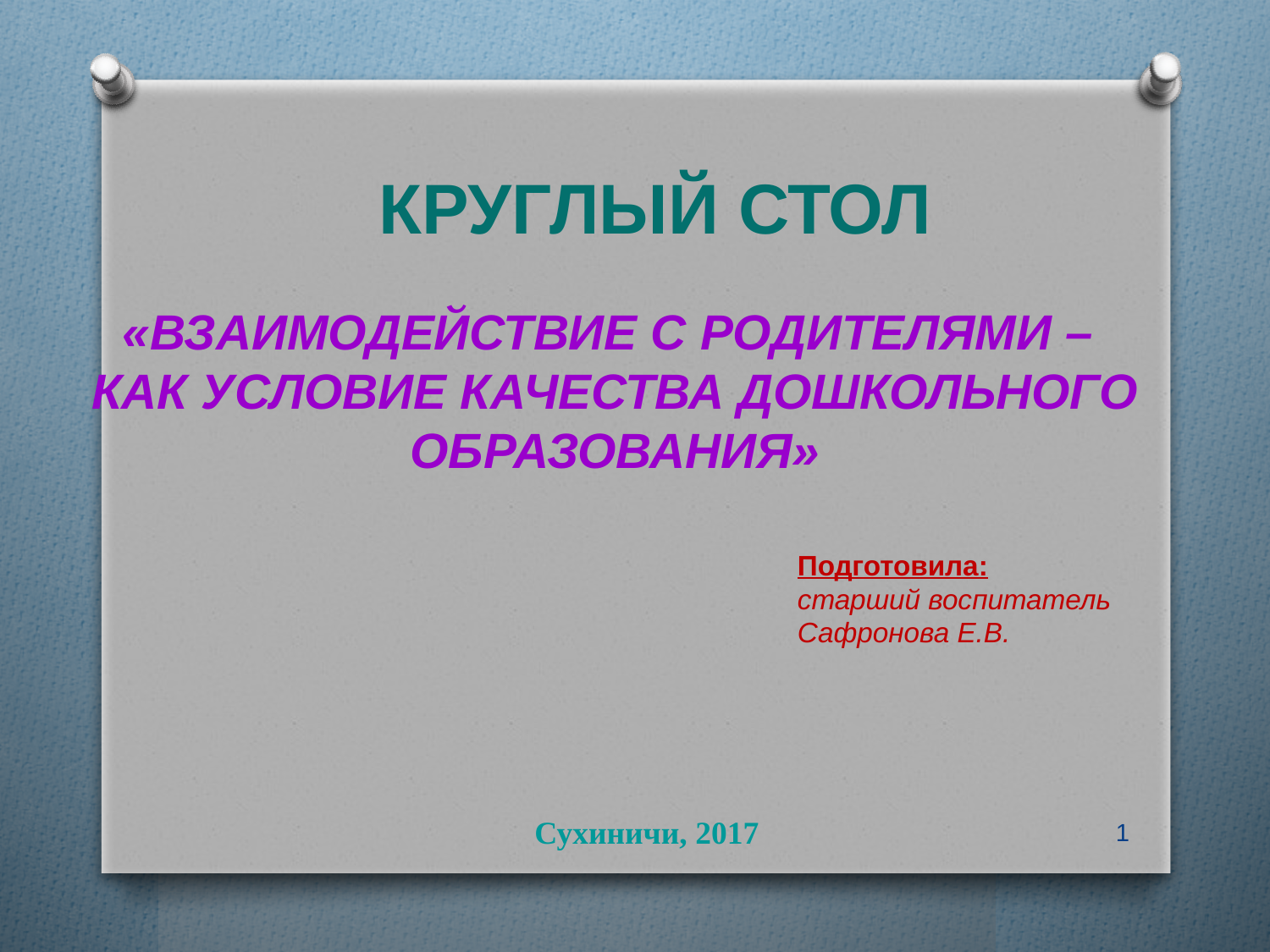

КРУГЛЫЙ СТОЛ

«ВЗАИМОДЕЙСТВИЕ С РОДИТЕЛЯМИ –
КАК УСЛОВИЕ КАЧЕСТВА ДОШКОЛЬНОГО ОБРАЗОВАНИЯ»
Подготовила:
старший воспитатель
Сафронова Е.В.

Сухиничи, 2017
1